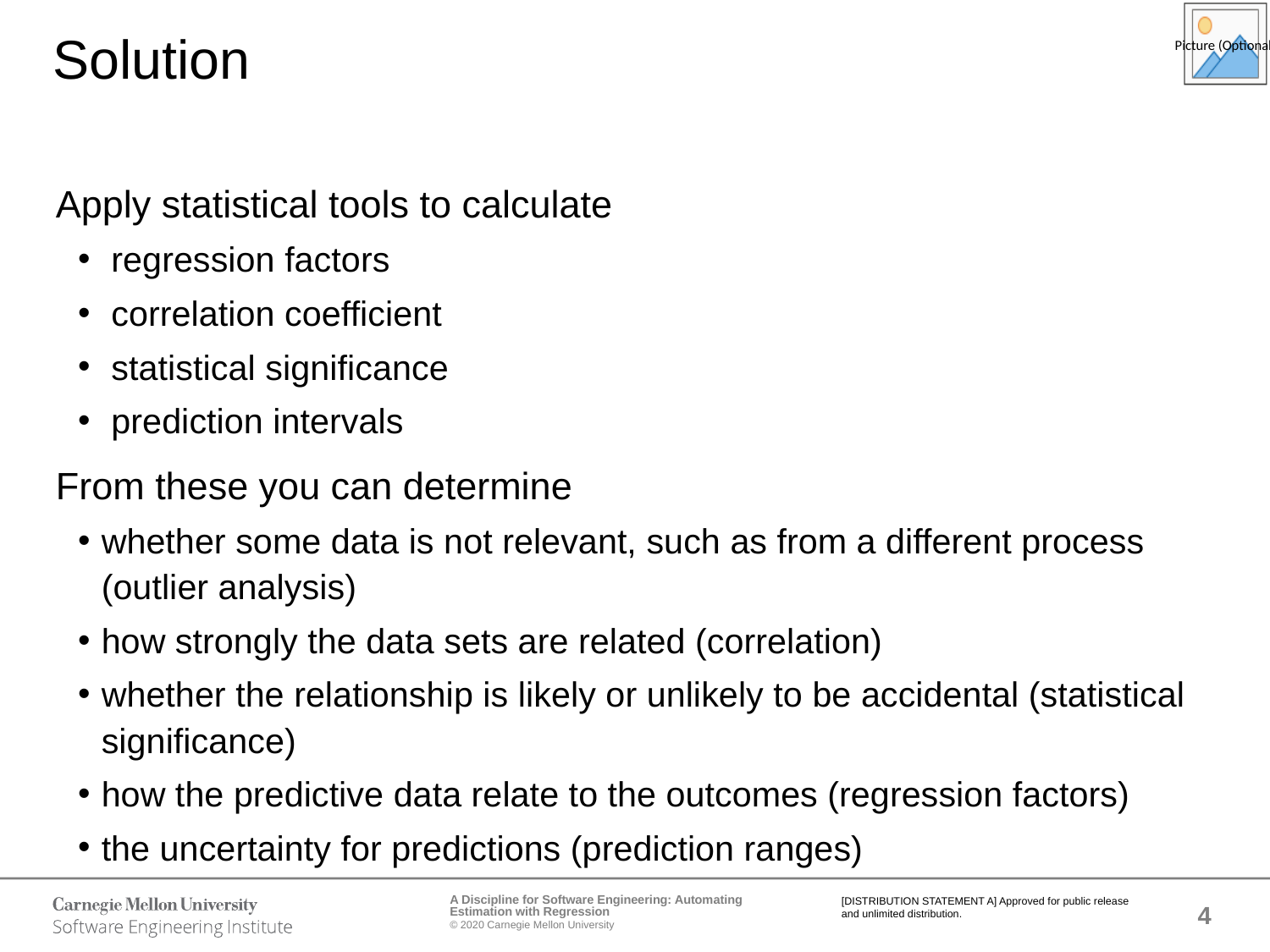

# Solution
Apply statistical tools to calculate
 regression factors
 correlation coefficient
 statistical significance
 prediction intervals
From these you can determine
whether some data is not relevant, such as from a different process (outlier analysis)
how strongly the data sets are related (correlation)
whether the relationship is likely or unlikely to be accidental (statistical significance)
how the predictive data relate to the outcomes (regression factors)
the uncertainty for predictions (prediction ranges)